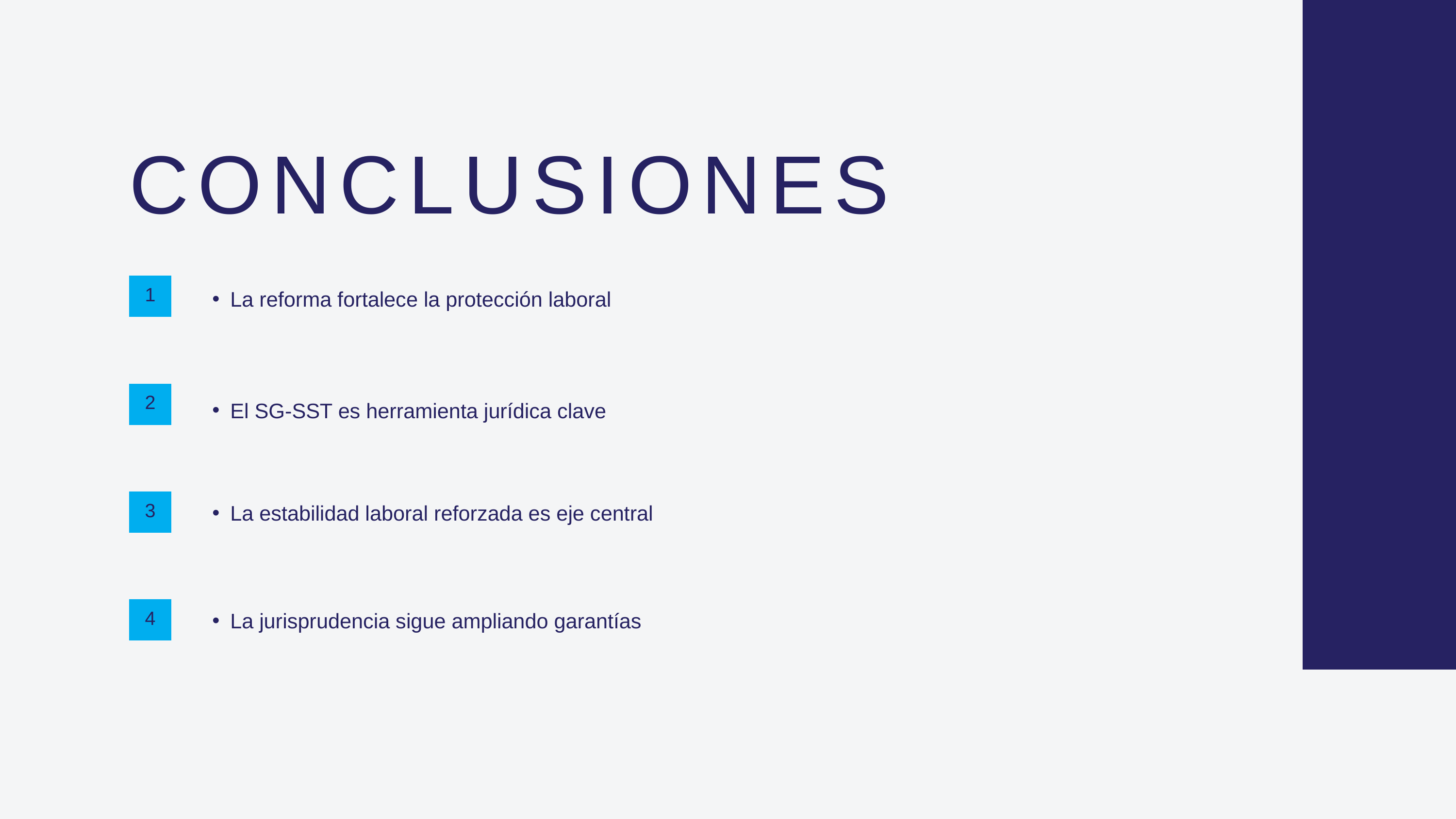

CONCLUSIONES

1
La reforma fortalece la protección laboral

2
El SG-SST es herramienta jurídica clave

3
La estabilidad laboral reforzada es eje central

4
La jurisprudencia sigue ampliando garantías